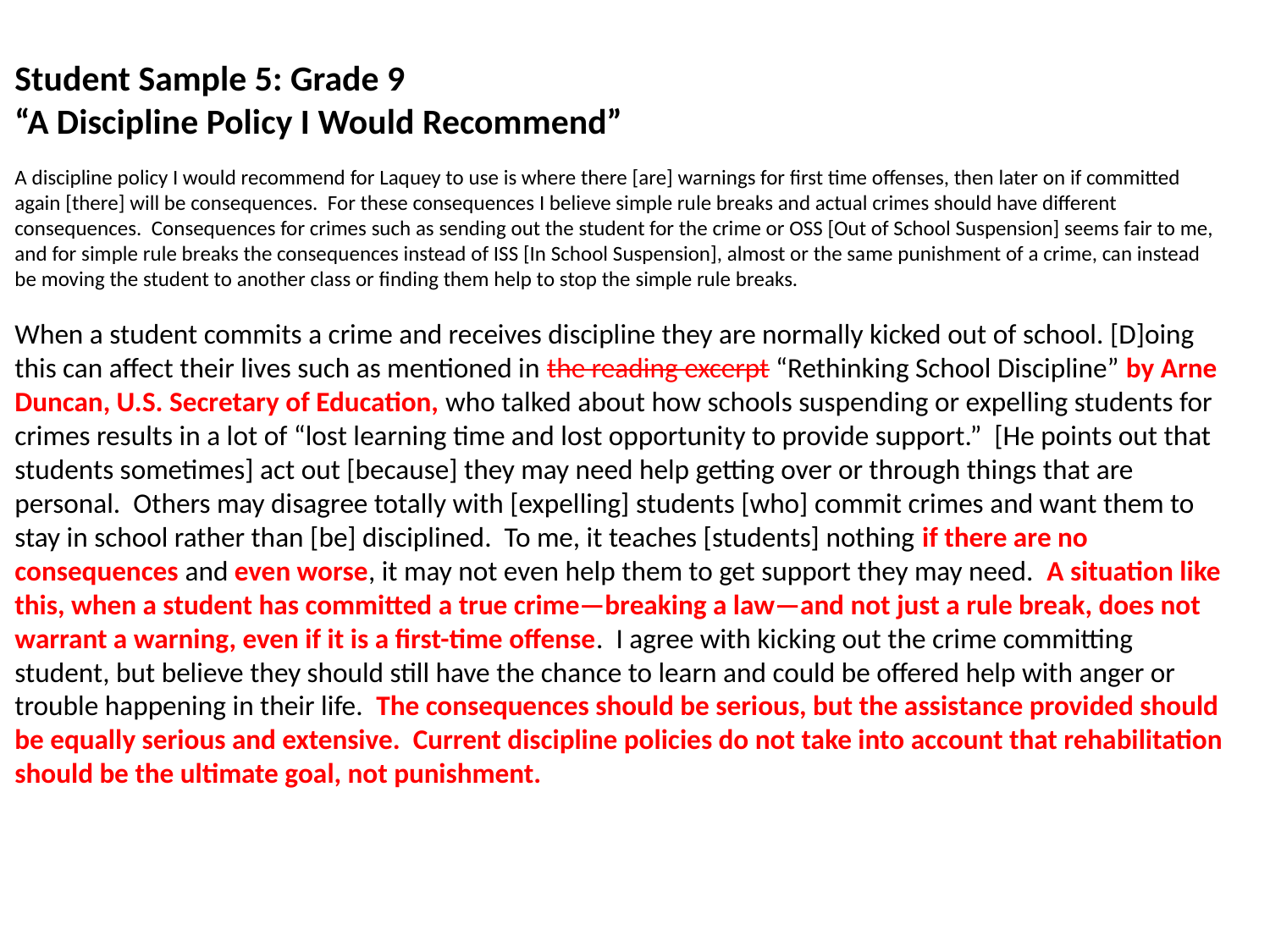

# Student Sample 5: Grade 9 “A Discipline Policy I Would Recommend” A discipline policy I would recommend for Laquey to use is where there [are] warnings for first time offenses, then later on if committed again [there] will be consequences.  For these consequences I believe simple rule breaks and actual crimes should have different consequences.  Consequences for crimes such as sending out the student for the crime or OSS [Out of School Suspension] seems fair to me, and for simple rule breaks the consequences instead of ISS [In School Suspension], almost or the same punishment of a crime, can instead be moving the student to another class or finding them help to stop the simple rule breaks. When a student commits a crime and receives discipline they are normally kicked out of school. [D]oing this can affect their lives such as mentioned in the reading excerpt “Rethinking School Discipline” by Arne Duncan, U.S. Secretary of Education, who talked about how schools suspending or expelling students for crimes results in a lot of “lost learning time and lost opportunity to provide support.”  [He points out that students sometimes] act out [because] they may need help getting over or through things that are personal.  Others may disagree totally with [expelling] students [who] commit crimes and want them to stay in school rather than [be] disciplined.  To me, it teaches [students] nothing if there are no consequences and even worse, it may not even help them to get support they may need.  A situation like this, when a student has committed a true crime—breaking a law—and not just a rule break, does not warrant a warning, even if it is a first-time offense.  I agree with kicking out the crime committing student, but believe they should still have the chance to learn and could be offered help with anger or trouble happening in their life.  The consequences should be serious, but the assistance provided should be equally serious and extensive.  Current discipline policies do not take into account that rehabilitation should be the ultimate goal, not punishment.